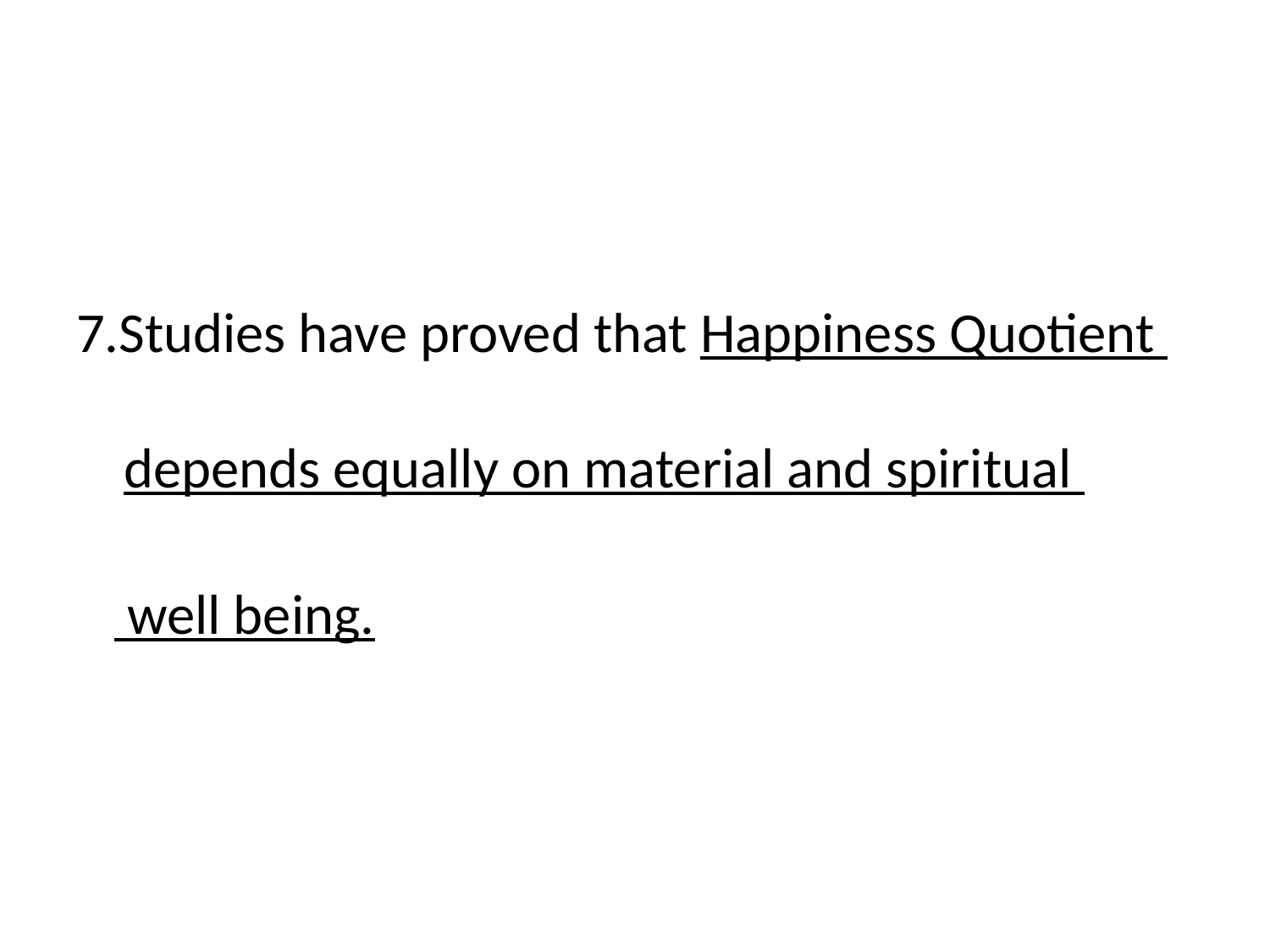

#
7.Studies have proved that Happiness Quotient  depends equally on material and spiritual
    well being.